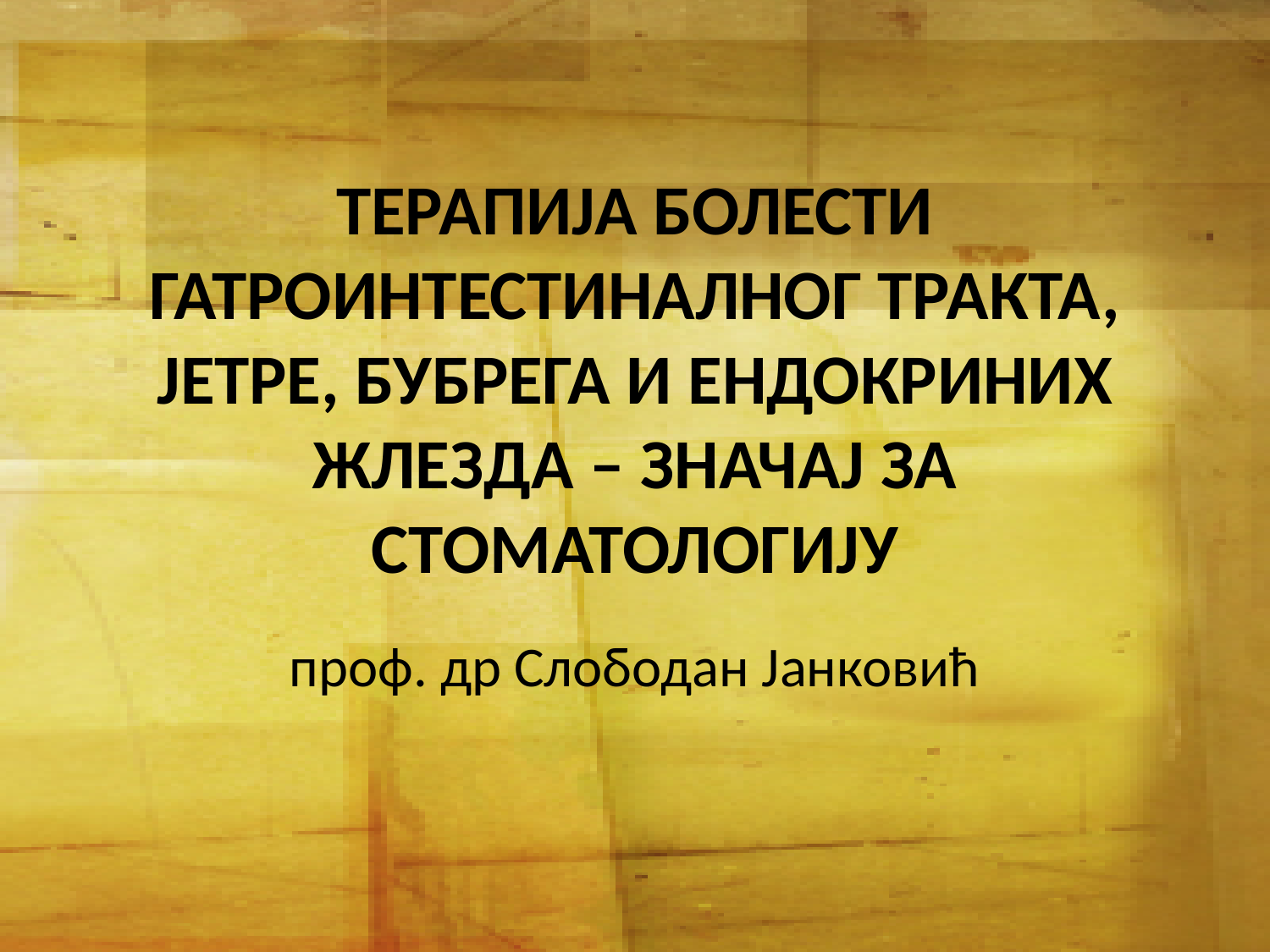

# ТЕРАПИЈА БОЛЕСТИ ГАТРОИНТЕСТИНАЛНОГ ТРАКТА, ЈЕТРЕ, БУБРЕГА И ЕНДОКРИНИХ ЖЛЕЗДА – ЗНАЧАЈ ЗА СТОМАТОЛОГИЈУ
проф. др Слободан Јанковић